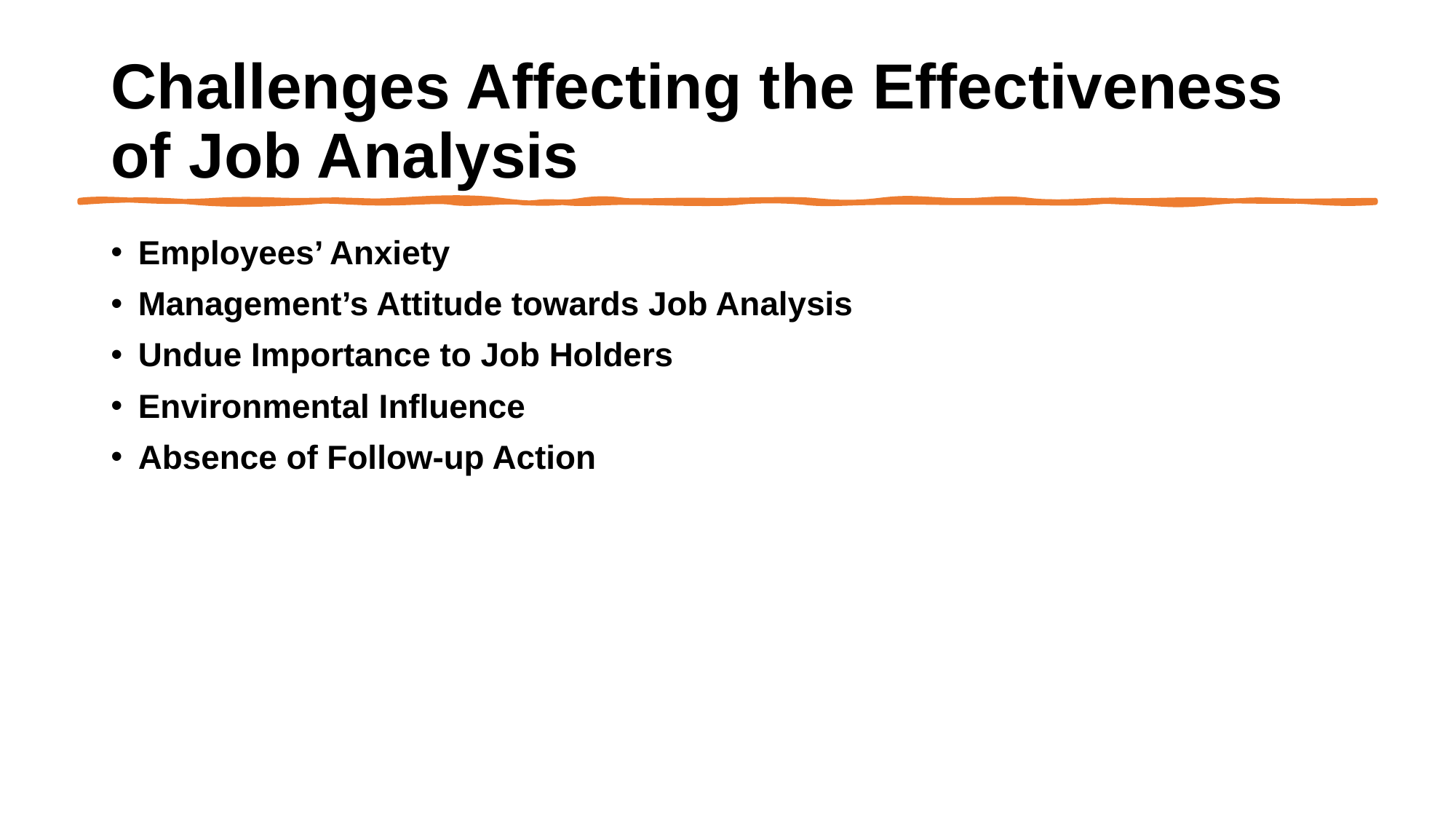

# Challenges Affecting the Effectiveness of Job Analysis

Employees’ Anxiety
Management’s Attitude towards Job Analysis
Undue Importance to Job Holders
Environmental Influence
Absence of Follow-up Action